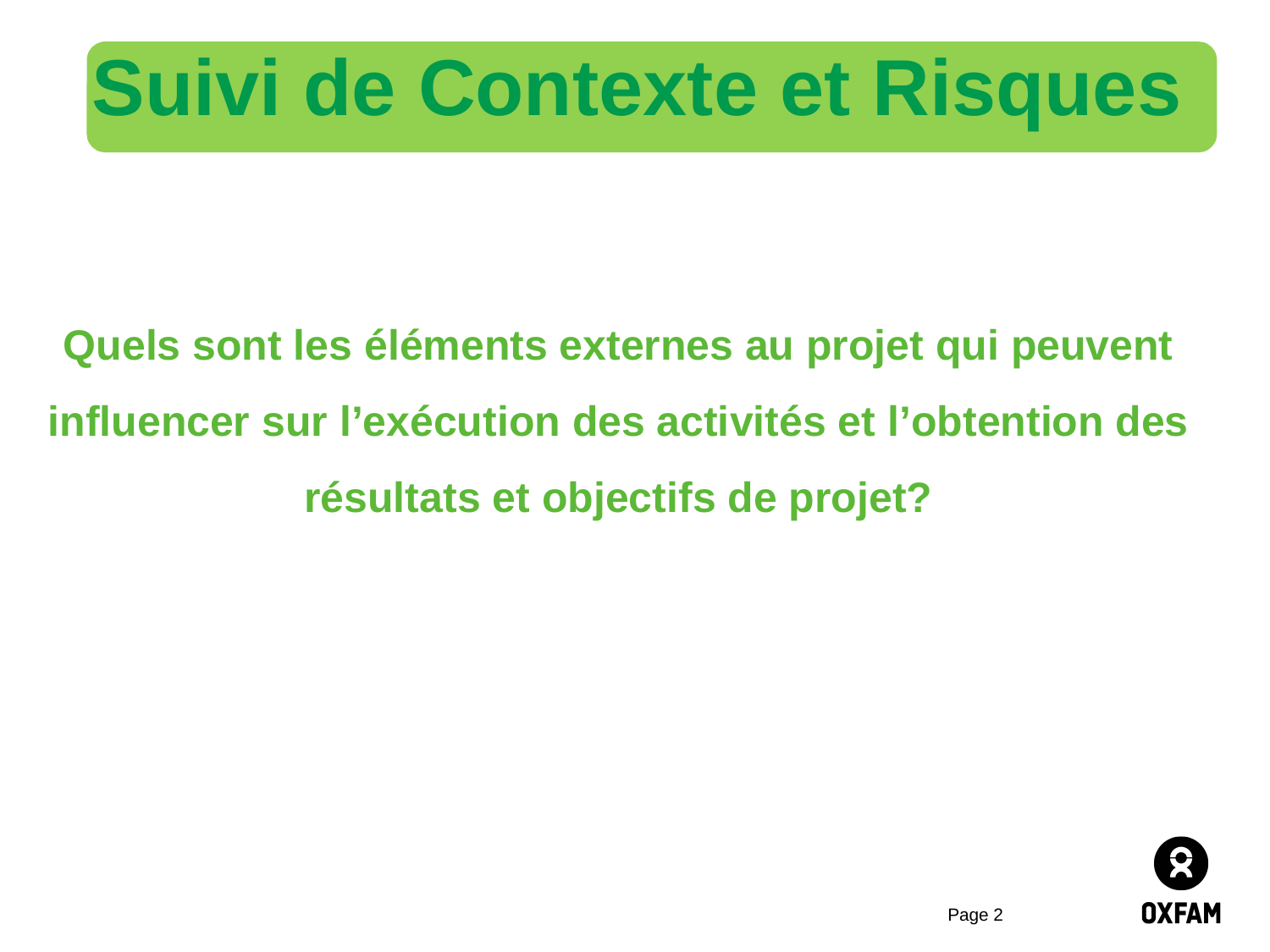

Suivi de Contexte et Risques

Quels sont les éléments externes au projet qui peuvent influencer sur l’exécution des activités et l’obtention des résultats et objectifs de projet?
Page 2